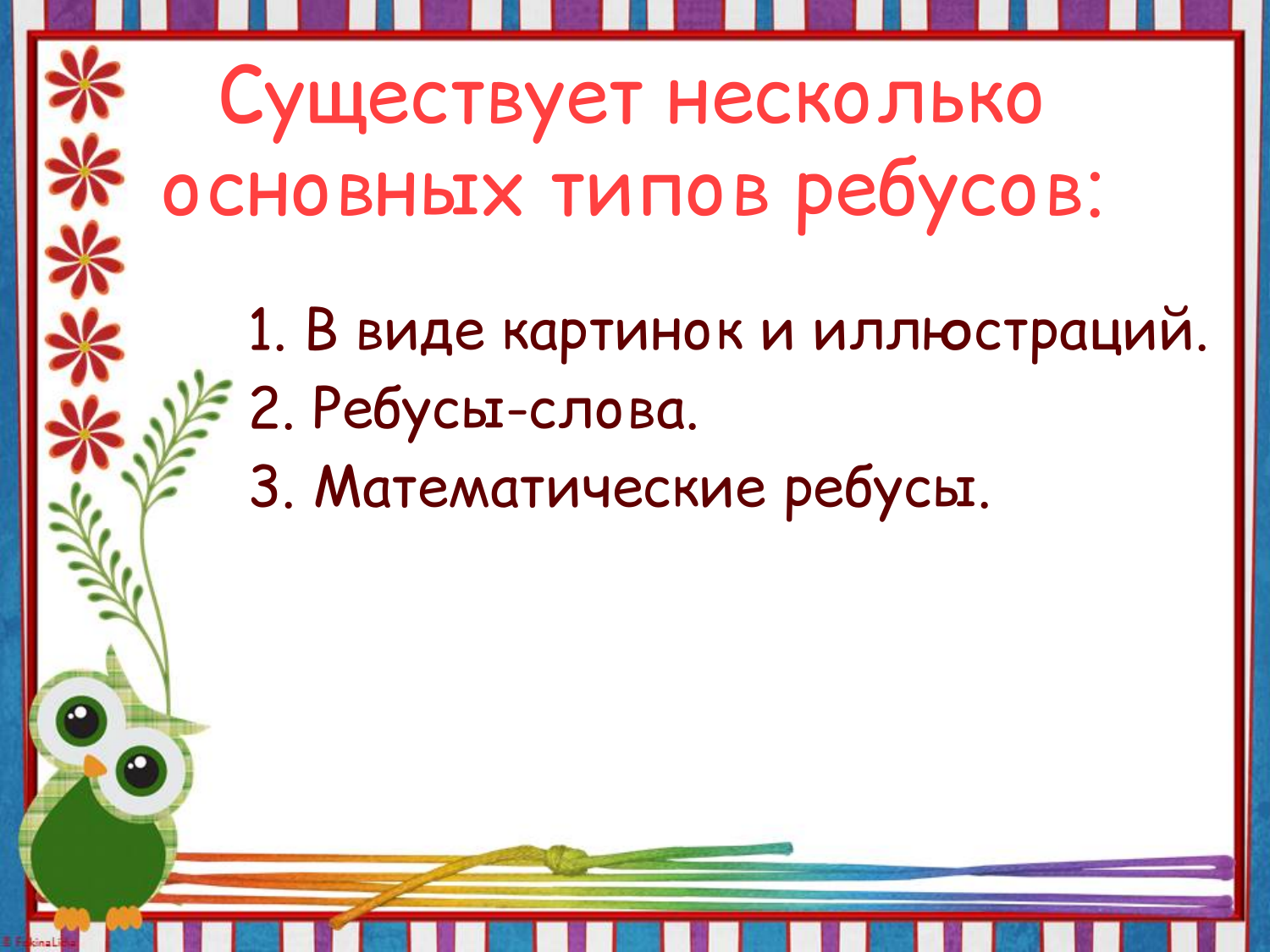

# Существует несколько основных типов ребусов:
1. В виде картинок и иллюстраций.
2. Ребусы-слова.
3. Математические ребусы.